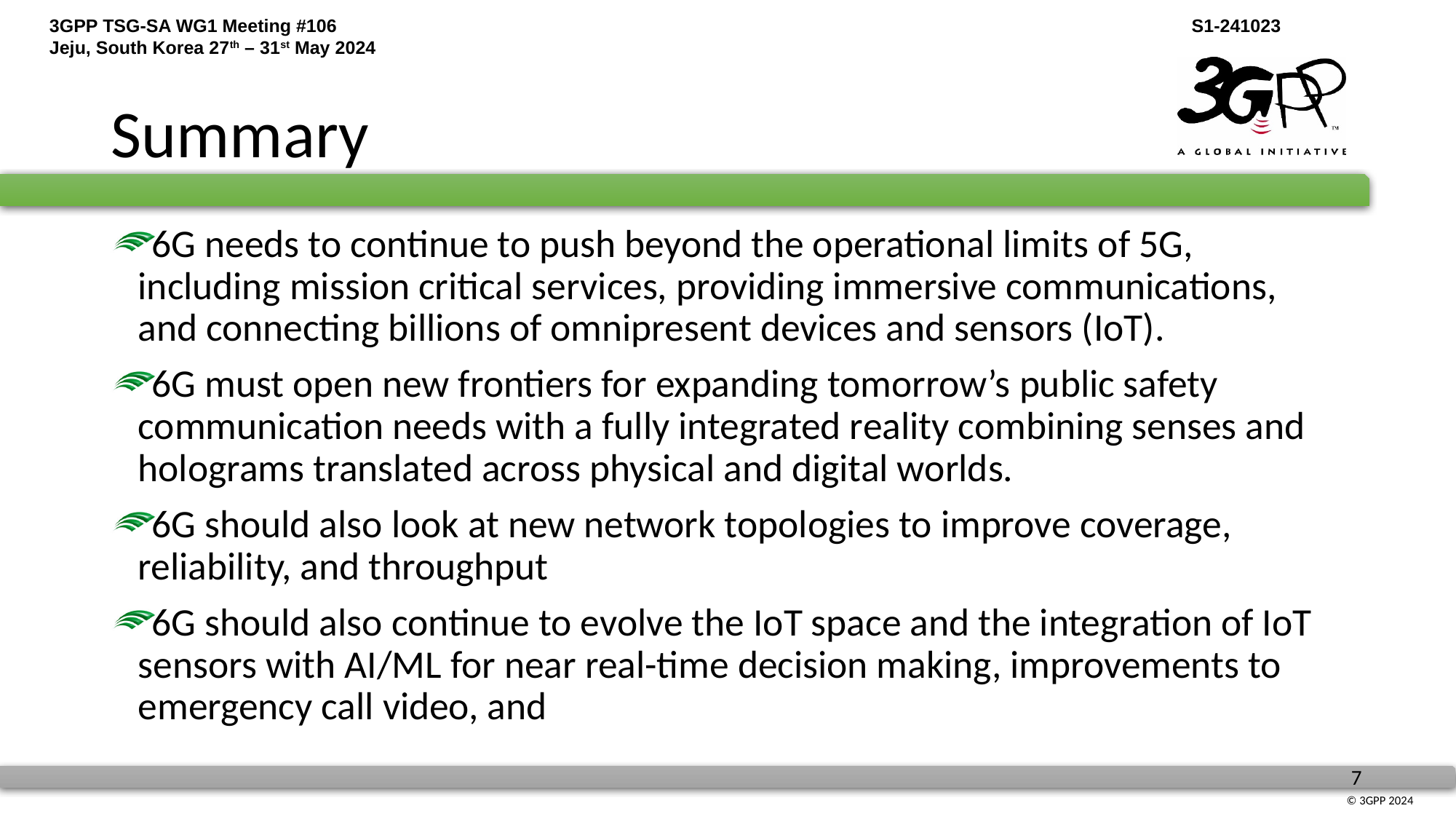

# Summary
6G needs to continue to push beyond the operational limits of 5G, including mission critical services, providing immersive communications, and connecting billions of omnipresent devices and sensors (IoT).
6G must open new frontiers for expanding tomorrow’s public safety communication needs with a fully integrated reality combining senses and holograms translated across physical and digital worlds.
6G should also look at new network topologies to improve coverage, reliability, and throughput
6G should also continue to evolve the IoT space and the integration of IoT sensors with AI/ML for near real-time decision making, improvements to emergency call video, and